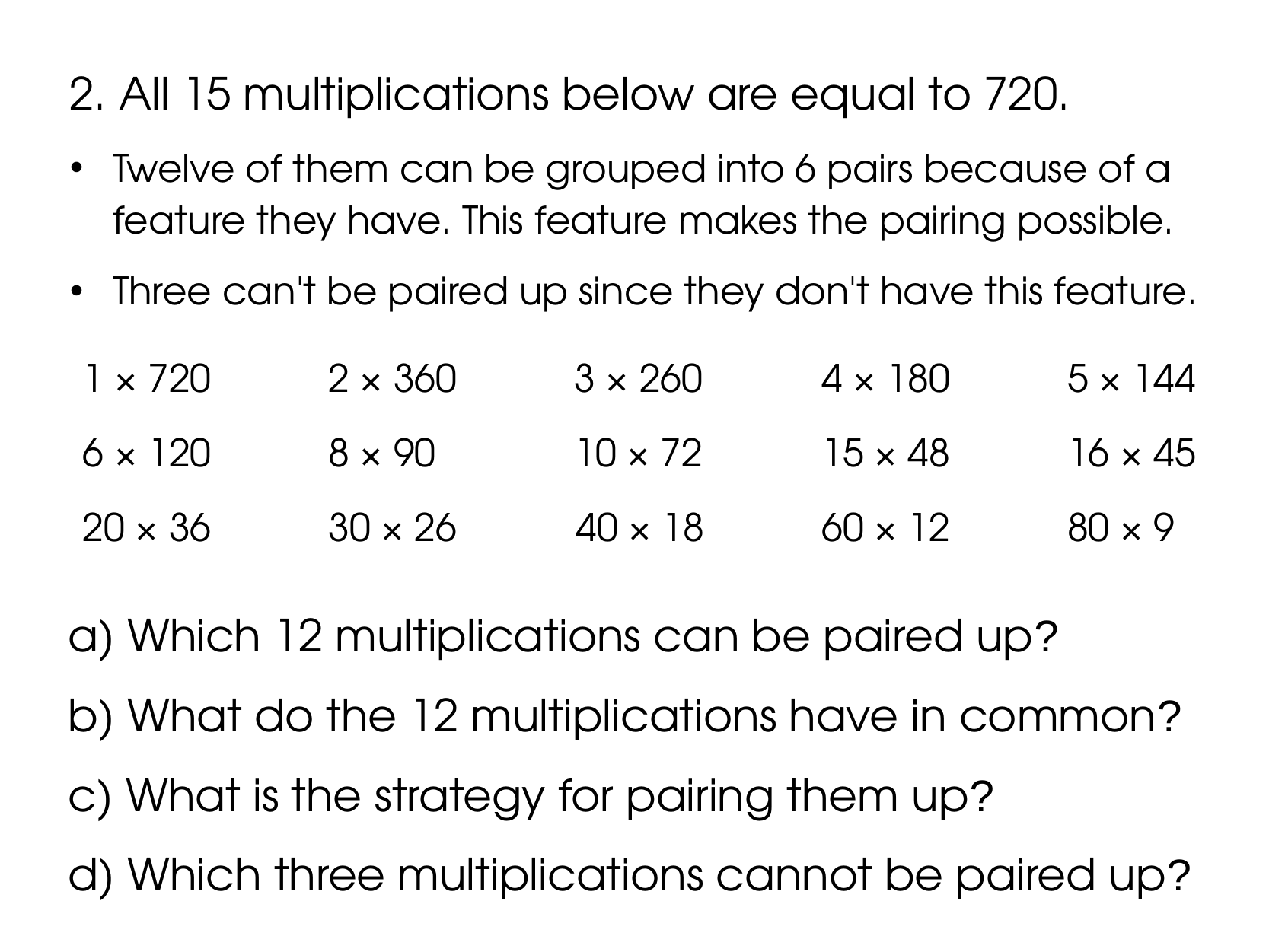

2. All 15 multiplications below are equal to 720.
Twelve of them can be grouped into 6 pairs because of a feature they have. This feature makes the pairing possible.
Three can't be paired up since they don't have this feature.
1 × 720
2 × 360
3 × 260
4 × 180
5 × 144
6 × 120
8 × 90
10 × 72
15 × 48
16 × 45
20 × 36
30 × 26
40 × 18
60 × 12
80 × 9
a) Which 12 multiplications can be paired up?
b) What do the 12 multiplications have in common?
c) What is the strategy for pairing them up?
d) Which three multiplications cannot be paired up?